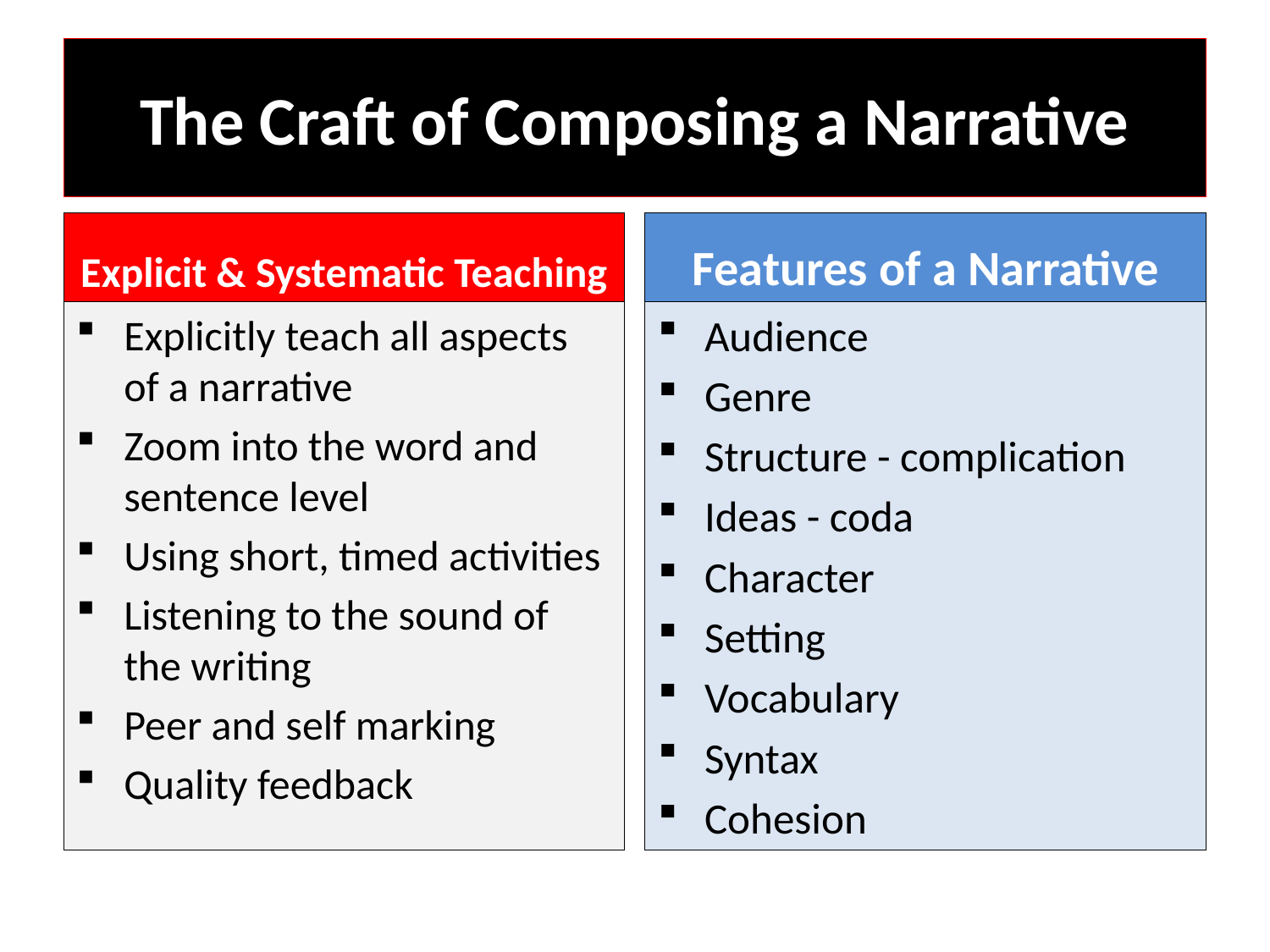

# The Craft of Composing a Narrative
Explicit & Systematic Teaching
Features of a Narrative
Explicitly teach all aspects of a narrative
Zoom into the word and sentence level
Using short, timed activities
Listening to the sound of the writing
Peer and self marking
Quality feedback
Audience
Genre
Structure - complication
Ideas - coda
Character
Setting
Vocabulary
Syntax
Cohesion